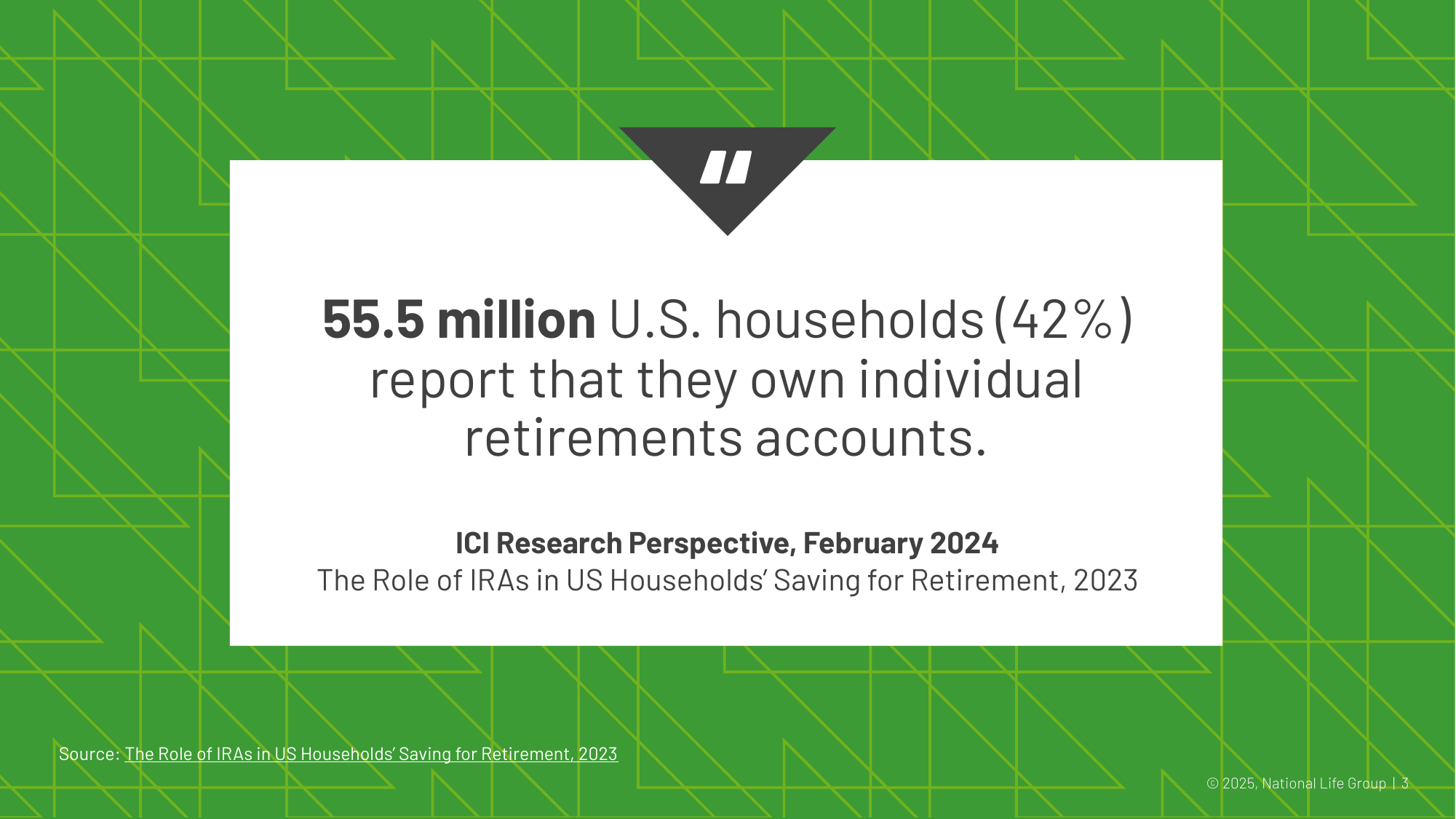

55.5 million U.S. households (42%) report that they own individual retirements accounts.
ICI Research Perspective, February 2024
The Role of IRAs in US Households’ Saving for Retirement, 2023
Source: The Role of IRAs in US Households’ Saving for Retirement, 2023

© 2025, National Life Group  |  3